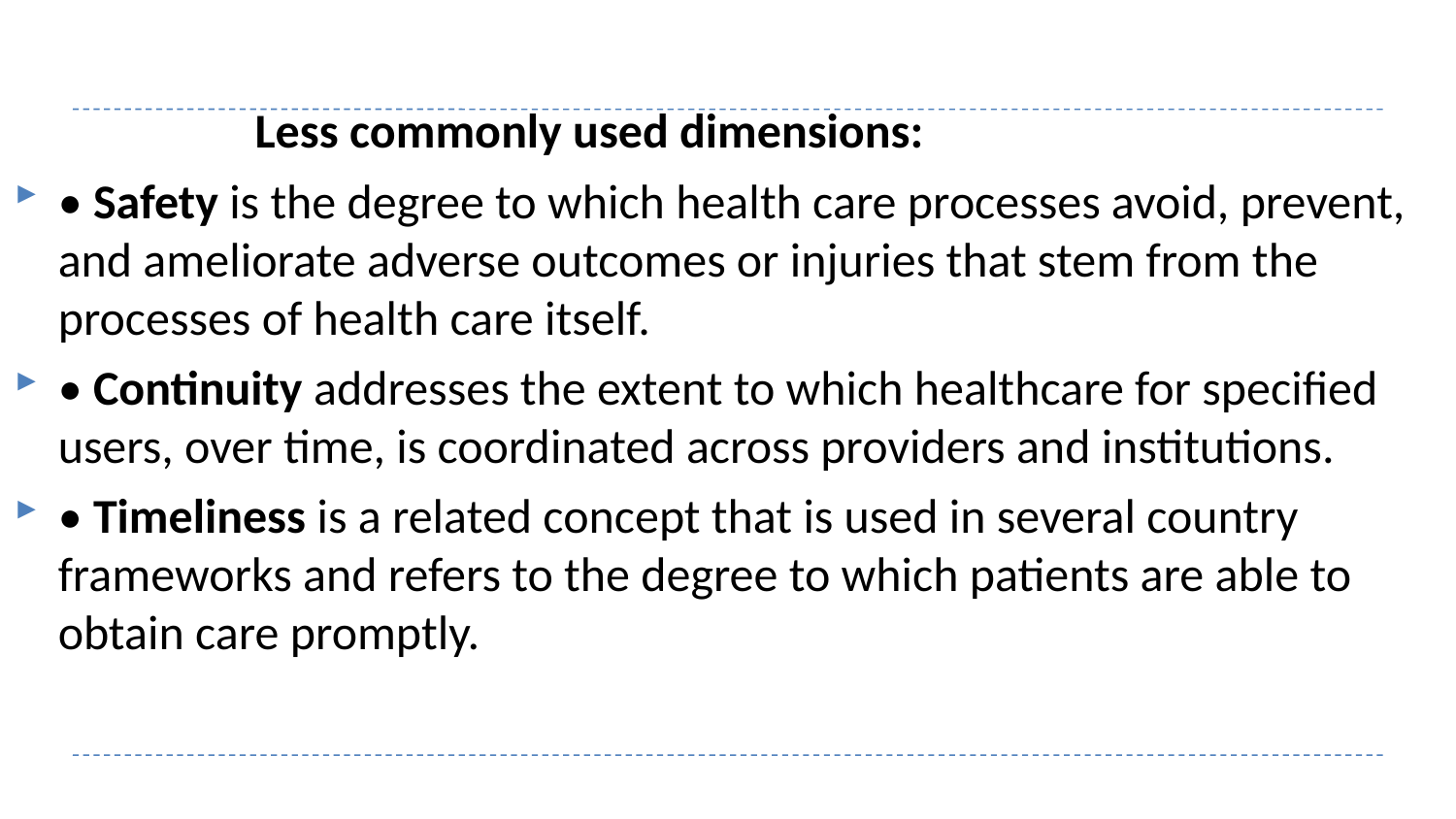

#

                      Less commonly used dimensions:
• Safety is the degree to which health care processes avoid, prevent, and ameliorate adverse outcomes or injuries that stem from the processes of health care itself.
• Continuity addresses the extent to which healthcare for specified users, over time, is coordinated across providers and institutions.
• Timeliness is a related concept that is used in several country frameworks and refers to the degree to which patients are able to obtain care promptly.